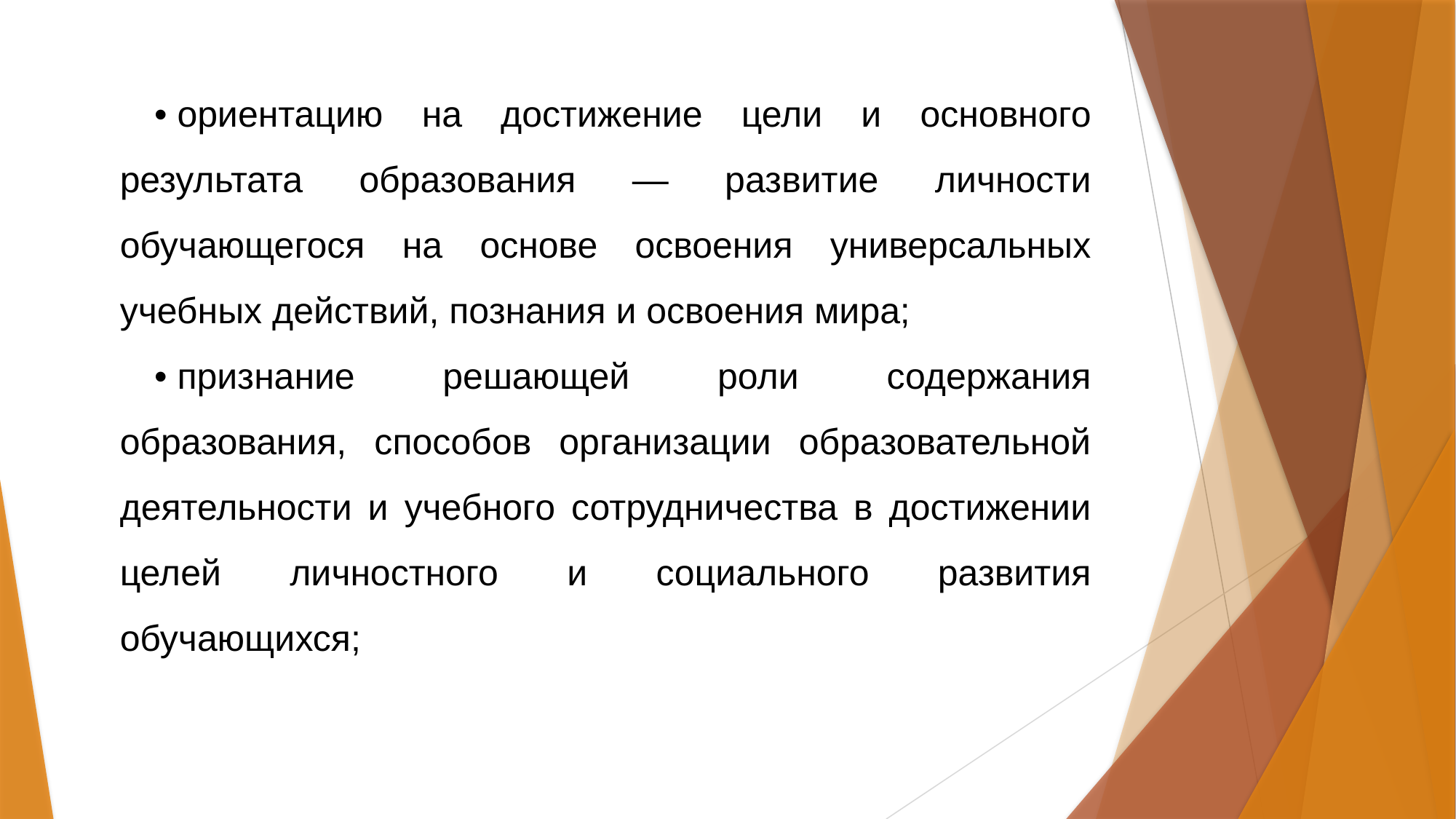

• ориентацию на достижение цели и основного результата образования — развитие личности обучающегося на основе освоения универсальных учебных действий, познания и освоения мира;
• признание решающей роли содержания образования, способов организации образовательной деятельности и учебного сотрудничества в достижении целей личностного и социального развития обучающихся;